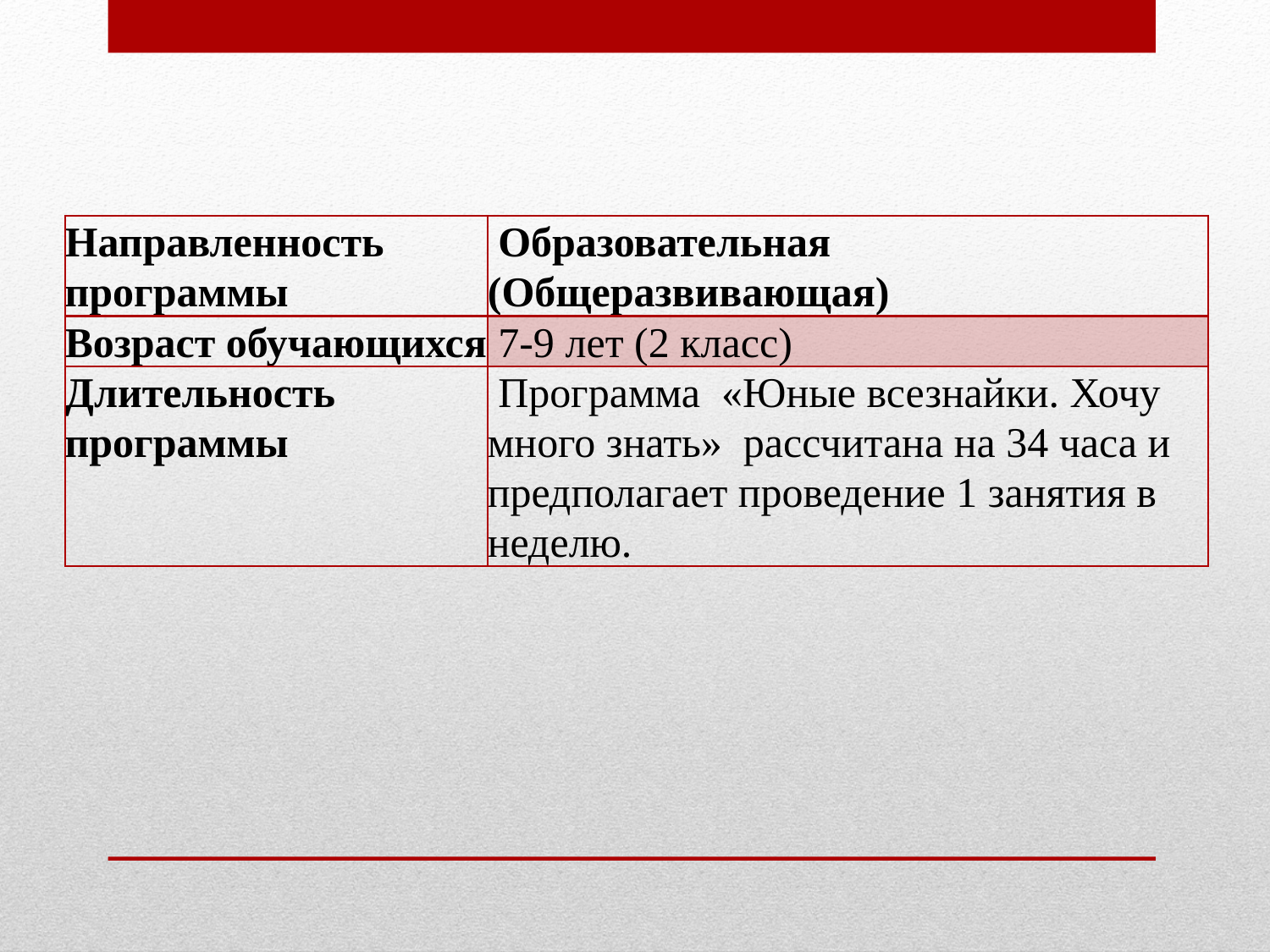

| Направленность программы | Образовательная (Общеразвивающая) |
| --- | --- |
| Возраст обучающихся | 7-9 лет (2 класс) |
| Длительность программы | Программа «Юные всезнайки. Хочу много знать» рассчитана на 34 часа и предполагает проведение 1 занятия в неделю. |